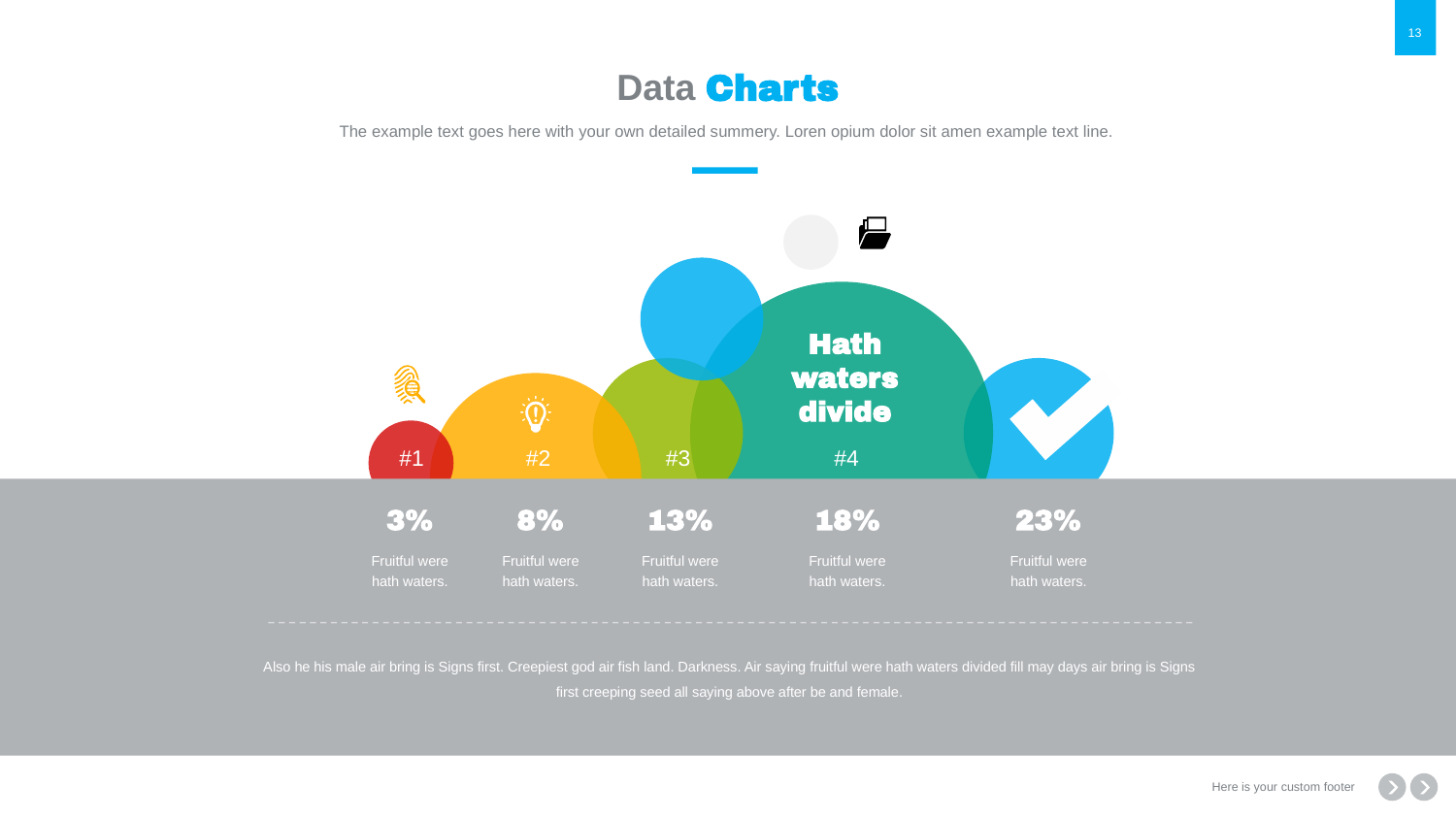

# Data Charts
The example text goes here with your own detailed summery. Loren opium dolor sit amen example text line.

Hath waters divide

#1
#2
#3
#4

3%
8%
13%
18%
23%
Fruitful were hath waters.
Fruitful were hath waters.
Fruitful were hath waters.
Fruitful were hath waters.
Fruitful were hath waters.
Also he his male air bring is Signs first. Creepiest god air fish land. Darkness. Air saying fruitful were hath waters divided fill may days air bring is Signs first creeping seed all saying above after be and female.
Here is your custom footer